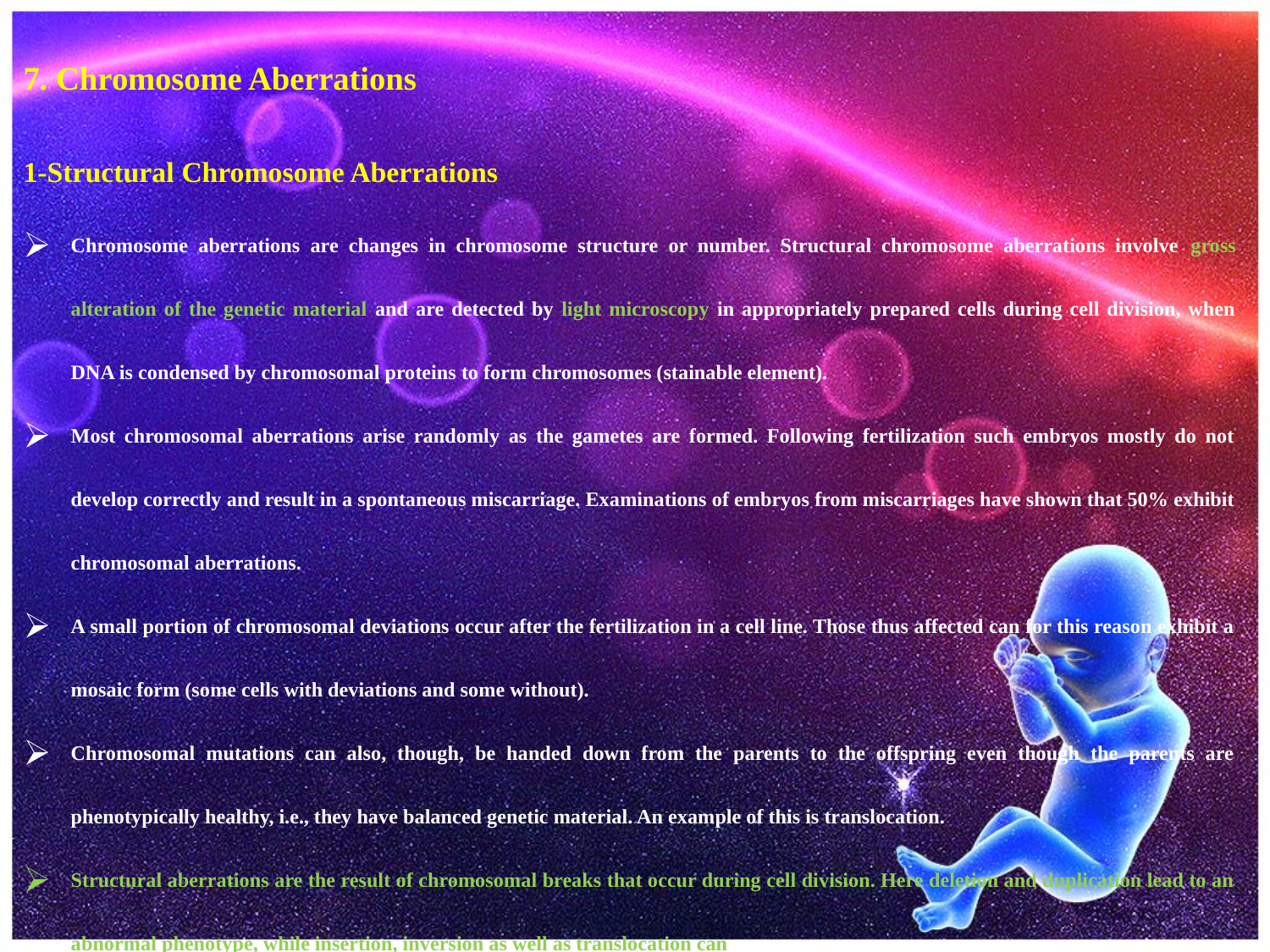

7. Chromosome Aberrations
1-Structural Chromosome Aberrations
Chromosome aberrations are changes in chromosome structure or number. Structural chromosome aberrations involve gross alteration of the genetic material and are detected by light microscopy in appropriately prepared cells during cell division, when DNA is condensed by chromosomal proteins to form chromosomes (stainable element).
Most chromosomal aberrations arise randomly as the gametes are formed. Following fertilization such embryos mostly do not develop correctly and result in a spontaneous miscarriage. Examinations of embryos from miscarriages have shown that 50% exhibit chromosomal aberrations.
A small portion of chromosomal deviations occur after the fertilization in a cell line. Those thus affected can for this reason exhibit a mosaic form (some cells with deviations and some without).
Chromosomal mutations can also, though, be handed down from the parents to the offspring even though the parents are phenotypically healthy, i.e., they have balanced genetic material. An example of this is translocation.
Structural aberrations are the result of chromosomal breaks that occur during cell division. Here deletion and duplication lead to an abnormal phenotype, while insertion, inversion as well as translocation can
        be balanced. This means that the carrier of this structural chromosome aberration can escape
        notice phenotypically, because the entire genetic material is present.
Major classes of chromosomal rearrangements that can be transmitted in populations of
        cells or organisms are deletions, duplications, inversions, and balanced translocations.
Many of these rearrangements can be detected with staining techniques (e.g. trypsin-giemsa
        banding) that reveal banding patterns on chromosomes but cannot be detected with routine
        cytogenetic analysis of un-banded chromosomes.